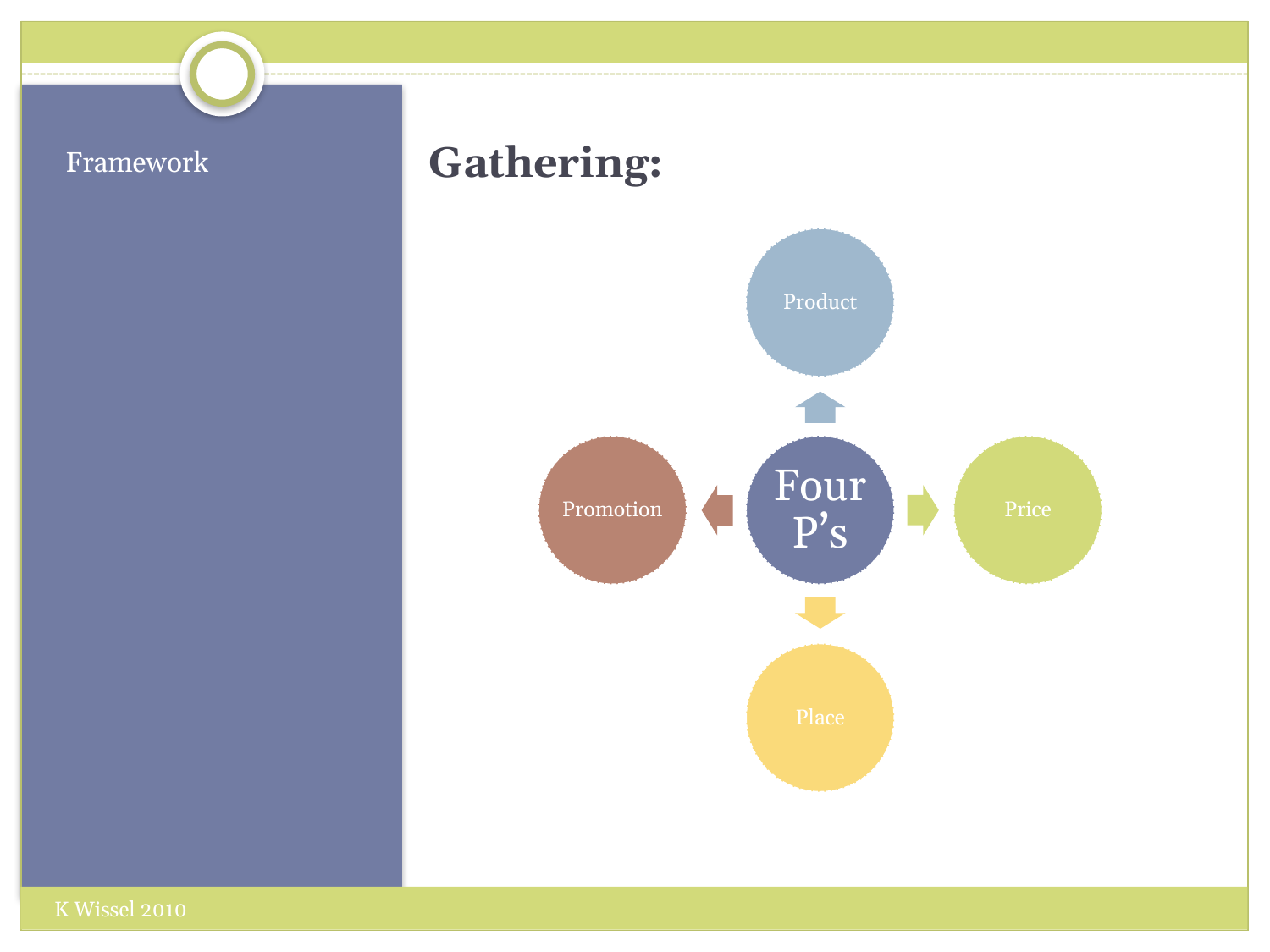

# Gathering:
Framework
Four P’s

Product

Price

Place

Promotion
K Wissel 2010